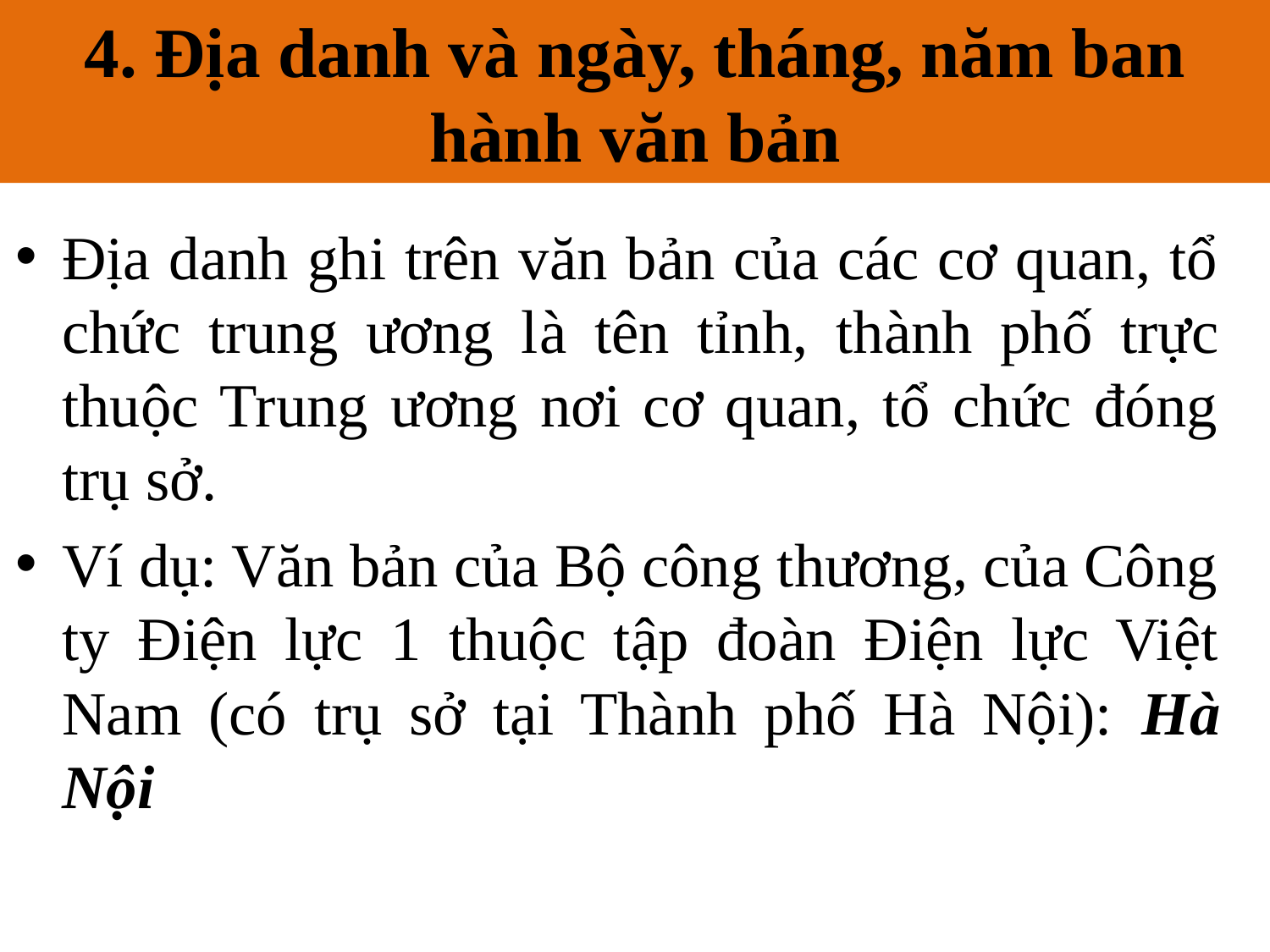

4. Địa danh và ngày, tháng, năm ban hành văn bản
# 4. Địa4. Địa danh và ngày, tháng, năm ban hành văn bản danh và ngày, tháng, năm ban hành văn bản
Địa danh ghi trên văn bản của các cơ quan, tổ chức trung ương là tên tỉnh, thành phố trực thuộc Trung ương nơi cơ quan, tổ chức đóng trụ sở.
Ví dụ: Văn bản của Bộ công thương, của Công ty Điện lực 1 thuộc tập đoàn Điện lực Việt Nam (có trụ sở tại Thành phố Hà Nội): Hà Nội